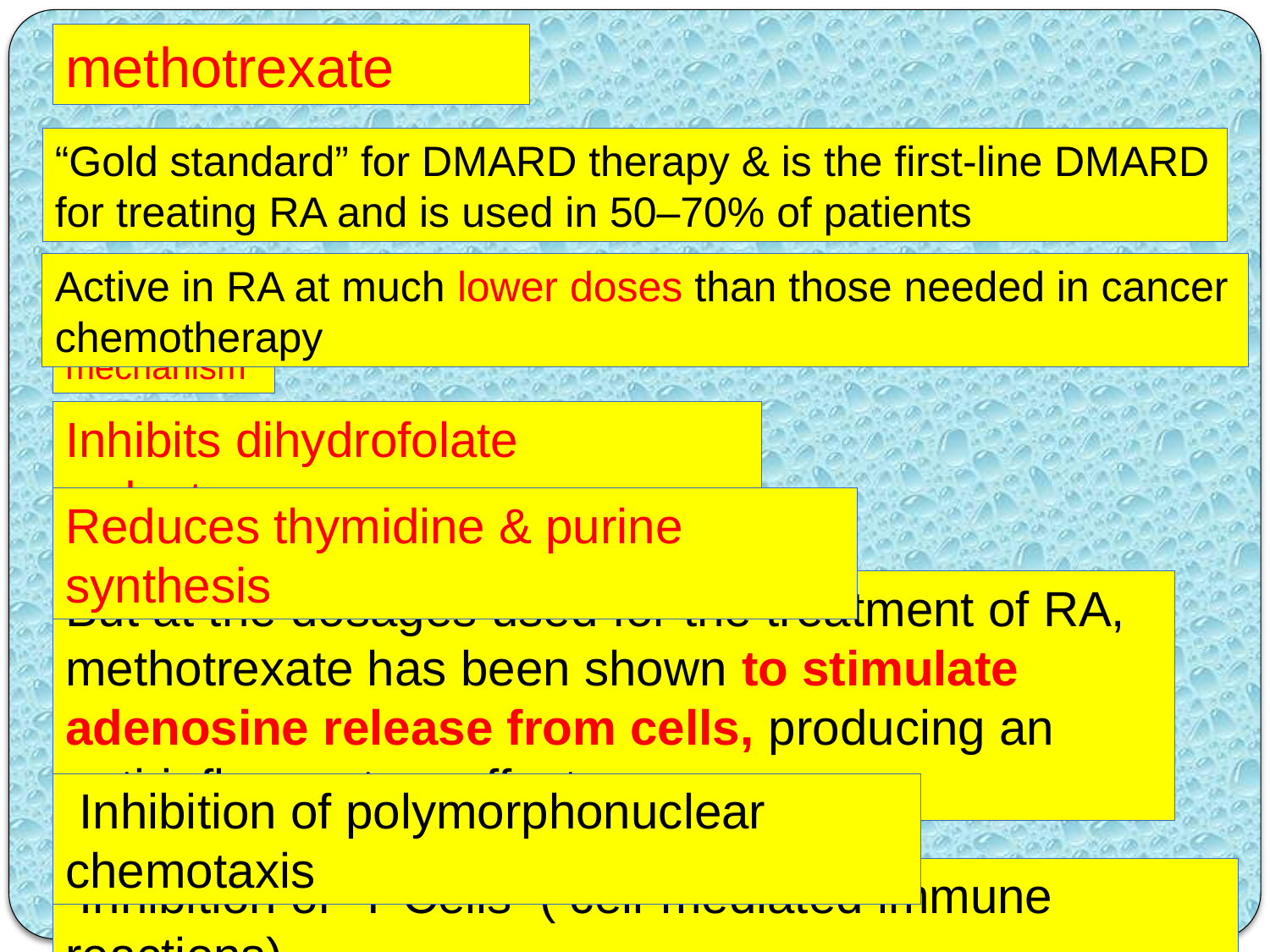

methotrexate
“Gold standard” for DMARD therapy & is the first-line DMARD for treating RA and is used in 50–70% of patients
Active in RA at much lower doses than those needed in cancer chemotherapy
mechanism
Inhibits dihydrofolate reductase
Reduces thymidine & purine synthesis
But at the dosages used for the treatment of RA, methotrexate has been shown to stimulate adenosine release from cells, producing an anti-inflammatory effect.
 Inhibition of polymorphonuclear chemotaxis
 Inhibition of  T-Cells  ( cell-mediated immune reactions)